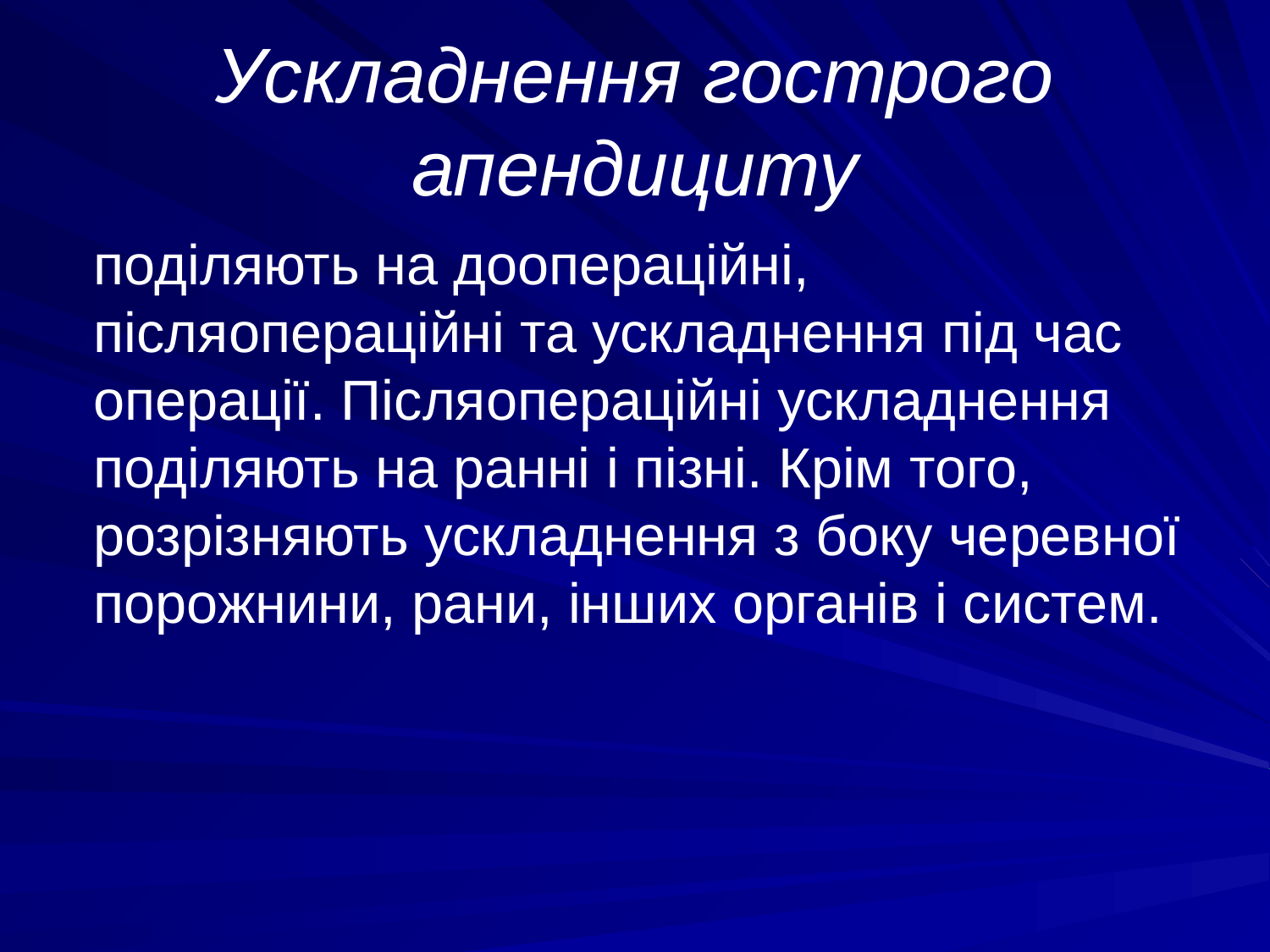

# Ускладнення гострого апендициту
поділяють на доопераційні, післяопераційні та ускладнення під час операції. Післяопераційні ускладнення поділяють на ранні і пізні. Крім того, розрізняють ускладнення з боку черевної порожнини, рани, інших органів і систем.